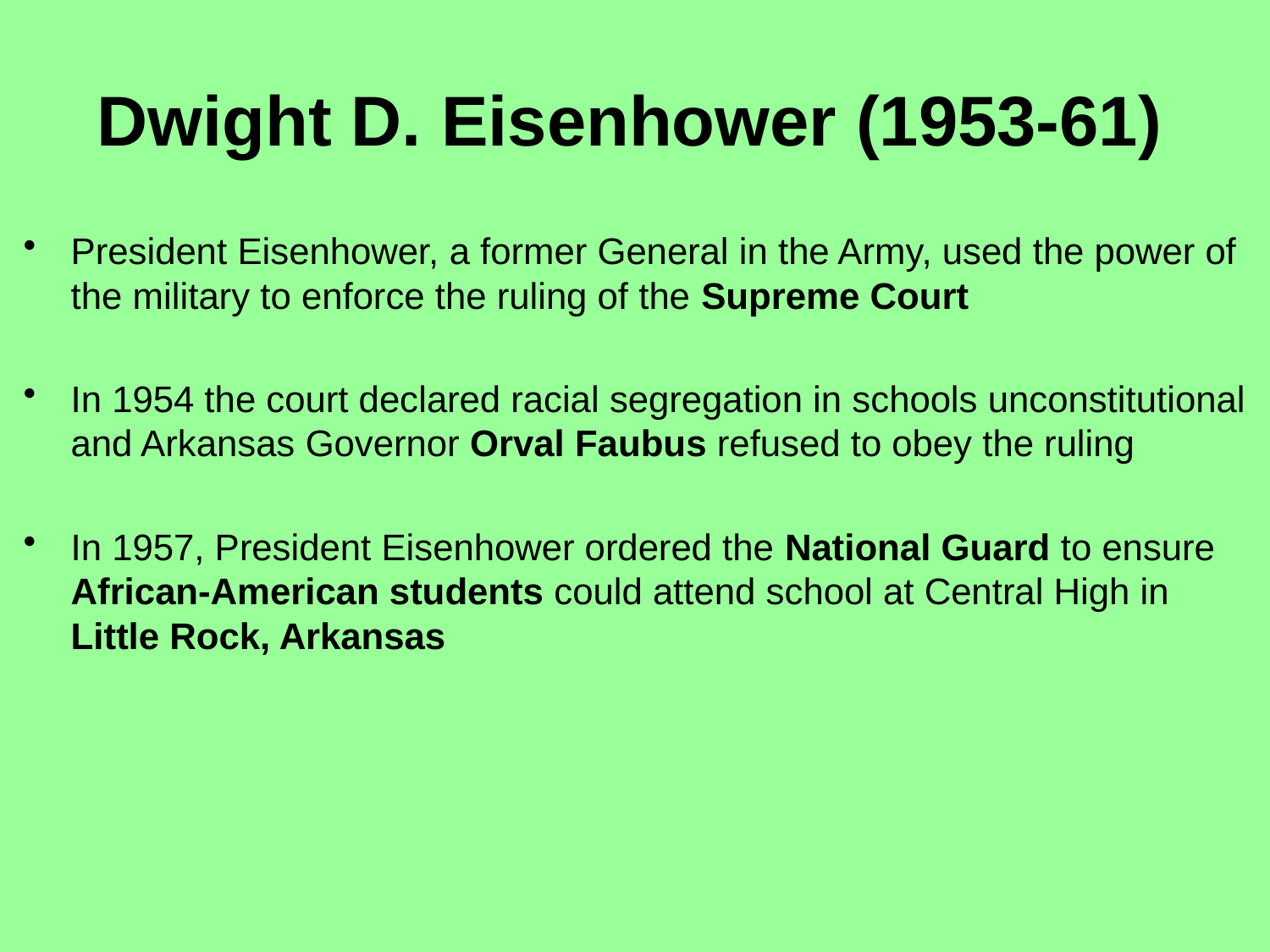

Dwight D. Eisenhower (1953-61)

President Eisenhower, a former General in the Army, used the power of the military to enforce the ruling of the Supreme Court

In 1954 the court declared racial segregation in schools unconstitutional and Arkansas Governor Orval Faubus refused to obey the ruling

In 1957, President Eisenhower ordered the National Guard to ensure African-American students could attend school at Central High in Little Rock, Arkansas